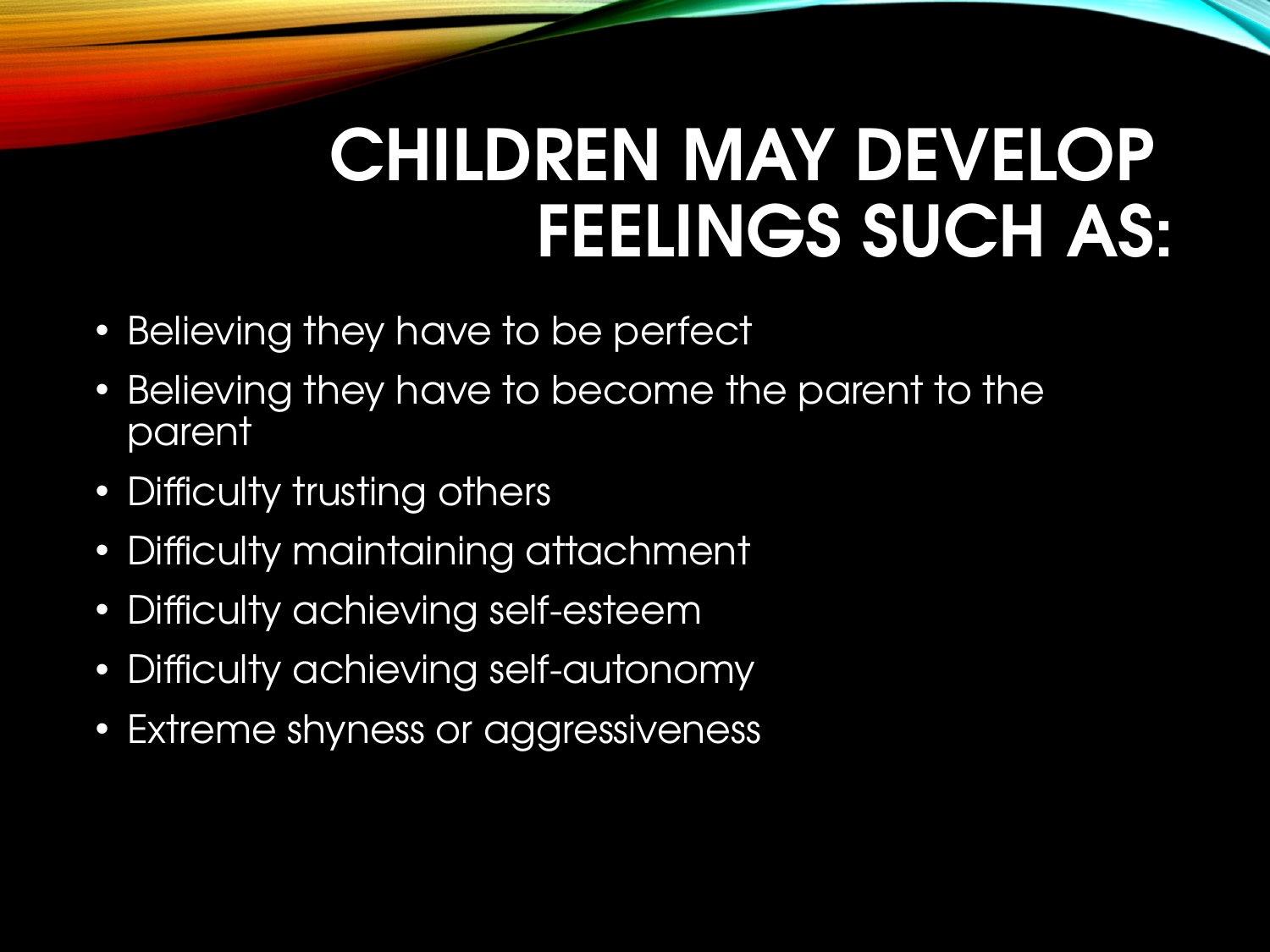

# Children may develop feelings such as:
Believing they have to be perfect
Believing they have to become the parent to the parent
Difficulty trusting others
Difficulty maintaining attachment
Difficulty achieving self-esteem
Difficulty achieving self-autonomy
Extreme shyness or aggressiveness